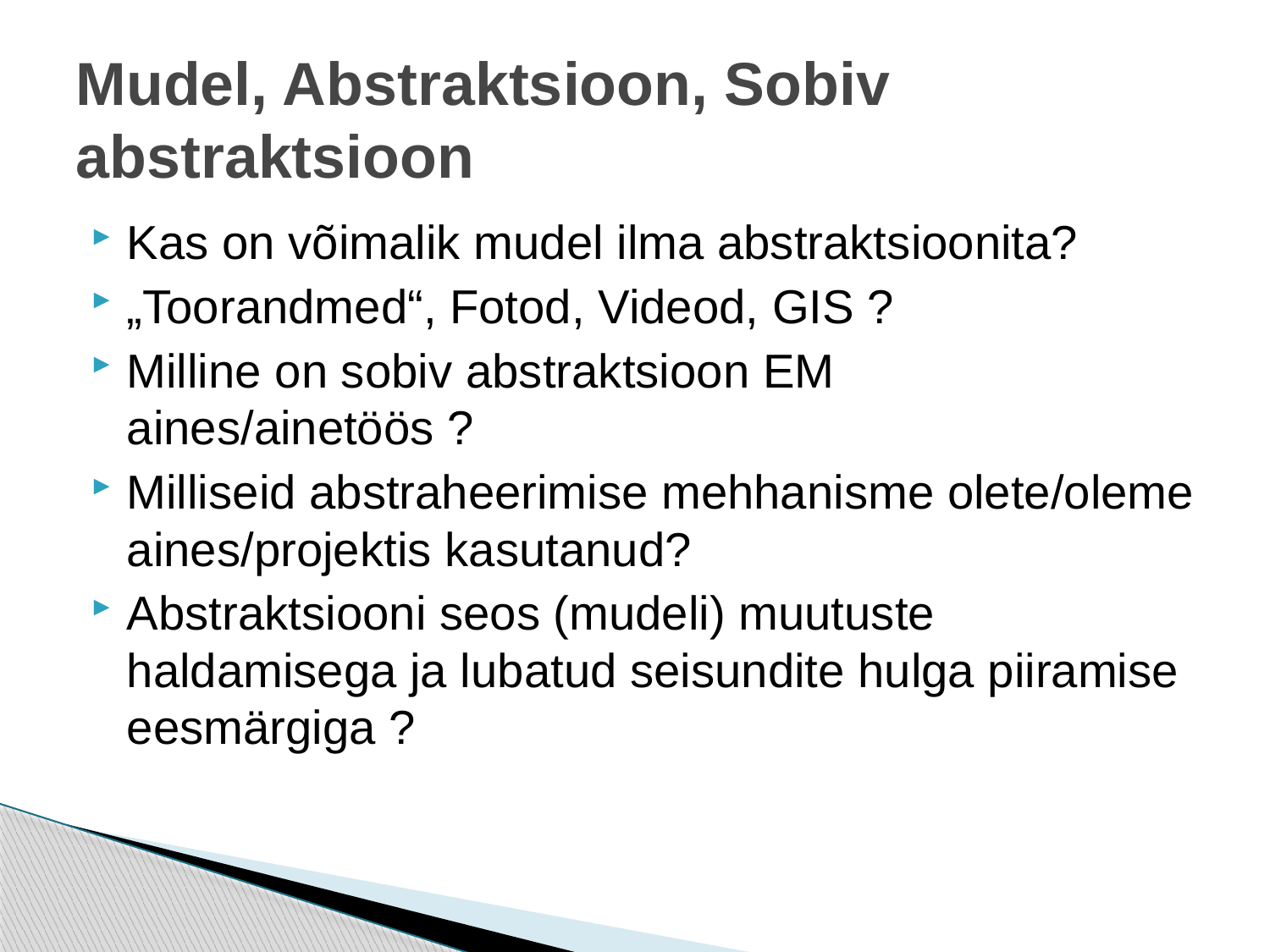

# Mudel, Abstraktsioon, Sobiv abstraktsioon
Kas on võimalik mudel ilma abstraktsioonita?
„Toorandmed“, Fotod, Videod, GIS ?
Milline on sobiv abstraktsioon EM aines/ainetöös ?
Milliseid abstraheerimise mehhanisme olete/oleme aines/projektis kasutanud?
Abstraktsiooni seos (mudeli) muutuste haldamisega ja lubatud seisundite hulga piiramise eesmärgiga ?